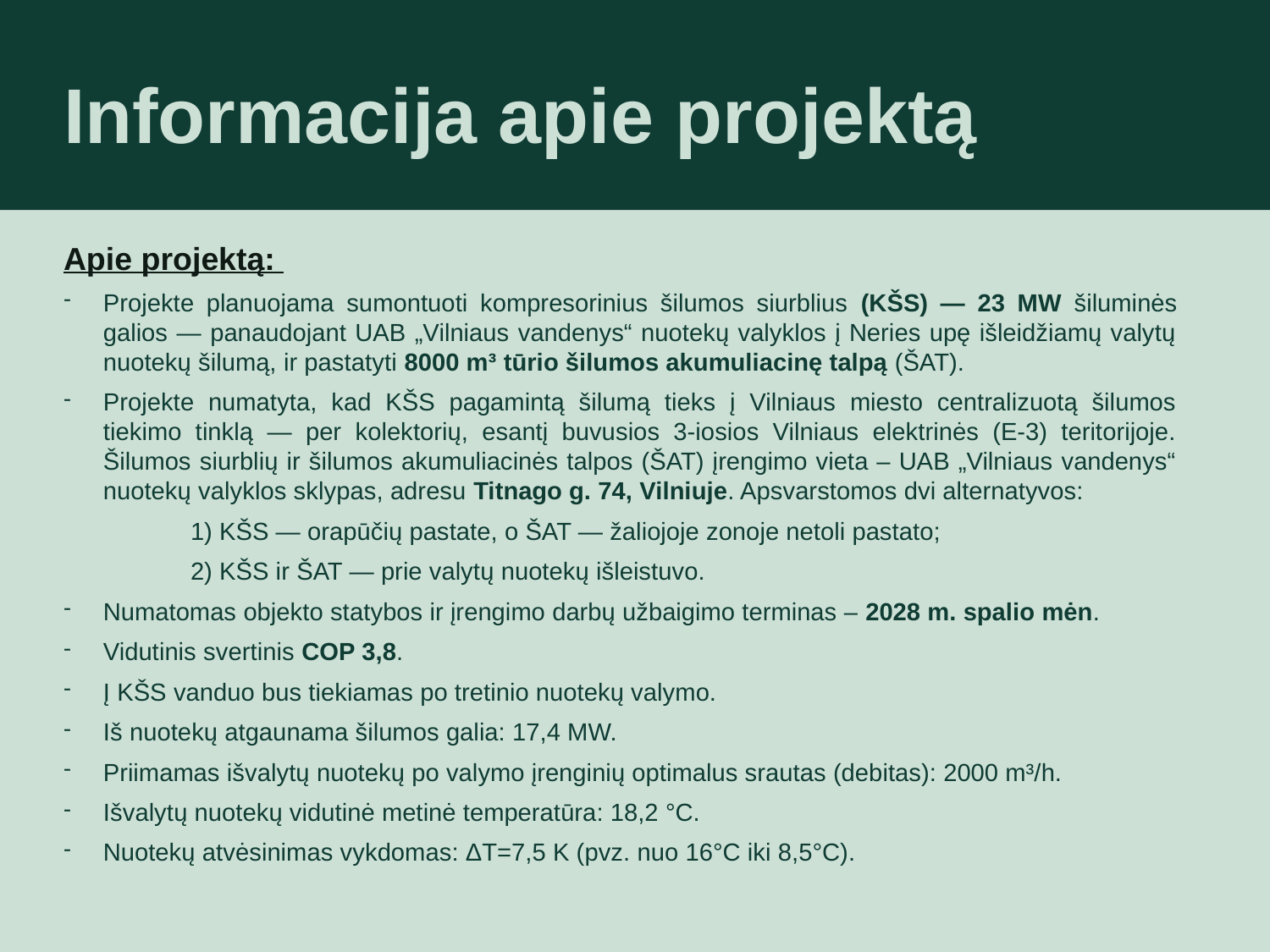

# Informacija apie projektą
Apie projektą:
Projekte planuojama sumontuoti kompresorinius šilumos siurblius (KŠS) — 23 MW šiluminės galios — panaudojant UAB „Vilniaus vandenys“ nuotekų valyklos į Neries upę išleidžiamų valytų nuotekų šilumą, ir pastatyti 8000 m³ tūrio šilumos akumuliacinę talpą (ŠAT).
Projekte numatyta, kad KŠS pagamintą šilumą tieks į Vilniaus miesto centralizuotą šilumos tiekimo tinklą — per kolektorių, esantį buvusios 3-iosios Vilniaus elektrinės (E-3) teritorijoje. Šilumos siurblių ir šilumos akumuliacinės talpos (ŠAT) įrengimo vieta – UAB „Vilniaus vandenys“ nuotekų valyklos sklypas, adresu Titnago g. 74, Vilniuje. Apsvarstomos dvi alternatyvos:
	1) KŠS — orapūčių pastate, o ŠAT — žaliojoje zonoje netoli pastato;
	2) KŠS ir ŠAT — prie valytų nuotekų išleistuvo.
Numatomas objekto statybos ir įrengimo darbų užbaigimo terminas – 2028 m. spalio mėn.
Vidutinis svertinis COP 3,8.
Į KŠS vanduo bus tiekiamas po tretinio nuotekų valymo.
Iš nuotekų atgaunama šilumos galia: 17,4 MW.
Priimamas išvalytų nuotekų po valymo įrenginių optimalus srautas (debitas): 2000 m³/h.
Išvalytų nuotekų vidutinė metinė temperatūra: 18,2 °C.
Nuotekų atvėsinimas vykdomas: ΔT=7,5 K (pvz. nuo 16°C iki 8,5°C).